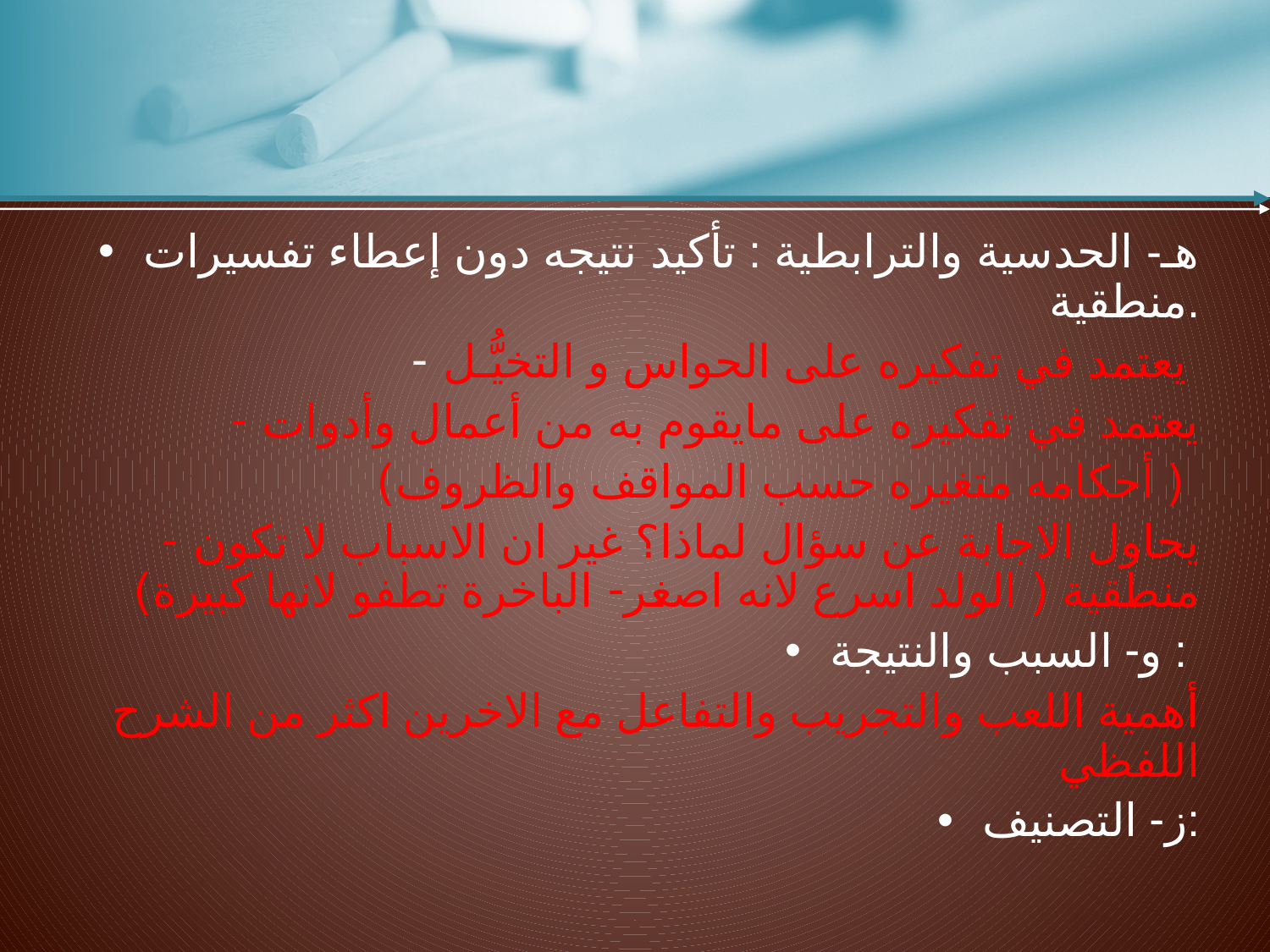

#
هـ- الحدسية والترابطية : تأكيد نتيجه دون إعطاء تفسيرات منطقية.
- يعتمد في تفكيره على الحواس و التخيُّـل
- يعتمد في تفكيره على مايقوم به من أعمال وأدوات
 (أحكامه متغيره حسب المواقف والظروف )
- يحاول الاجابة عن سؤال لماذا؟ غير ان الاسباب لا تكون منطقية ( الولد اسرع لانه اصغر- الباخرة تطفو لانها كبيرة)
و- السبب والنتيجة :
أهمية اللعب والتجريب والتفاعل مع الاخرين اكثر من الشرح اللفظي
ز- التصنيف: